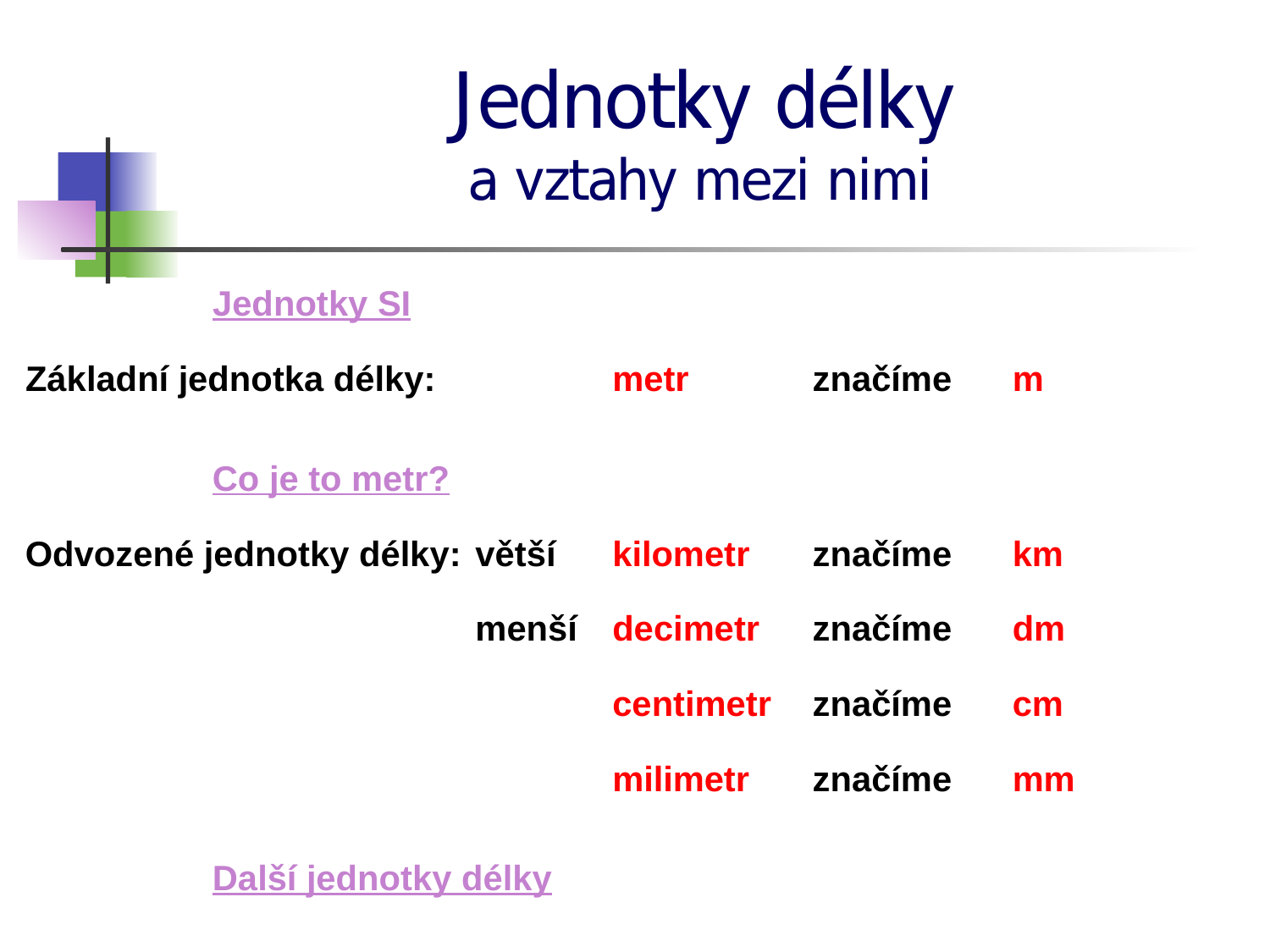

# Jednotky délky a vztahy mezi nimi
Jednotky SI
Základní jednotka délky:
metr
značíme
m
Co je to metr?
Odvozené jednotky délky:
větší
kilometr
značíme
km
menší
decimetr
značíme
dm
centimetr
značíme
cm
milimetr
značíme
mm
Další jednotky délky